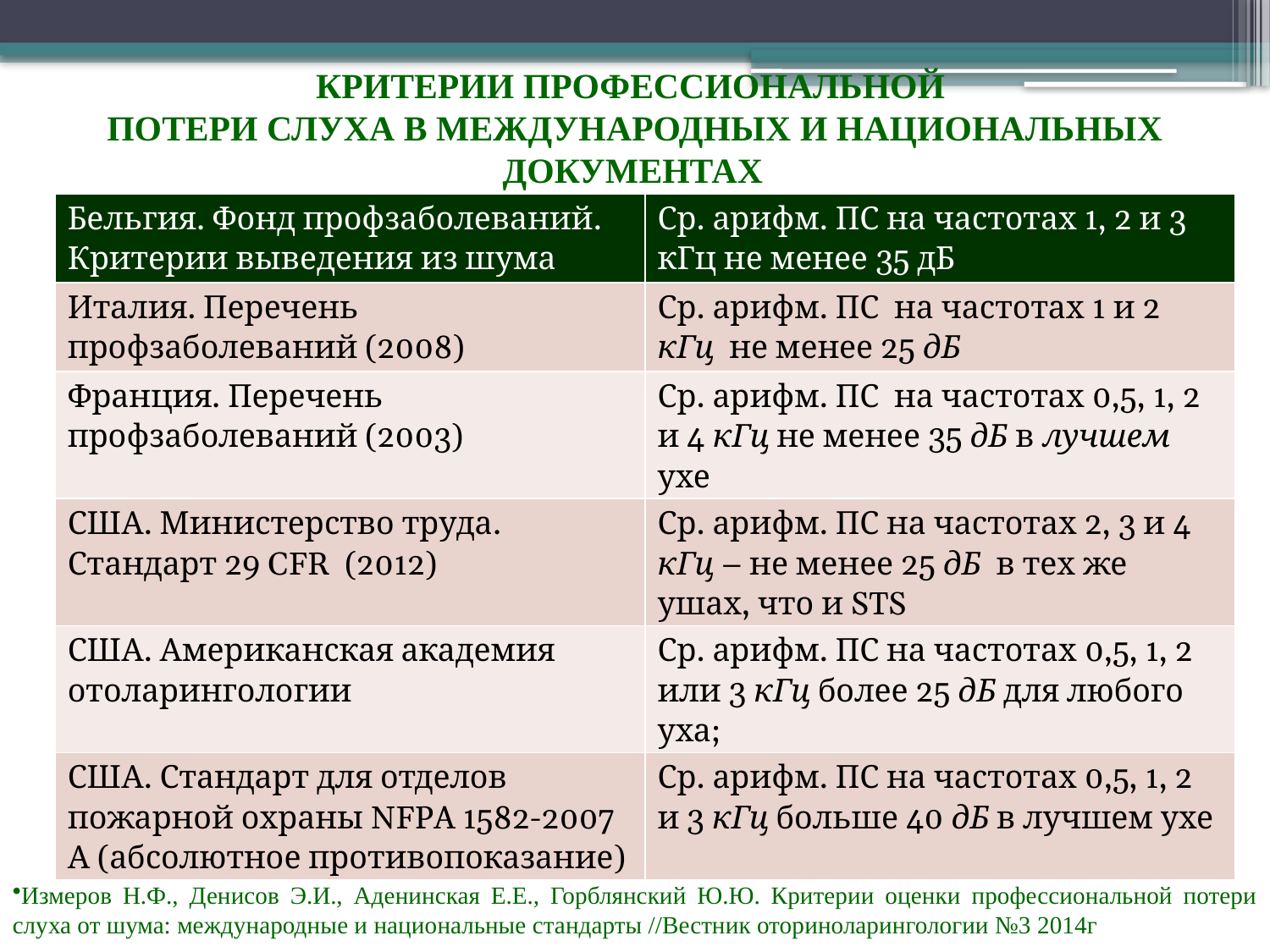

КРИТЕРИИ ПРОФЕССИОНАЛЬНОЙ
ПОТЕРИ СЛУХА В МЕЖДУНАРОДНЫХ И НАЦИОНАЛЬНЫХ ДОКУМЕНТАХ
| Бельгия. Фонд профзаболеваний. Критерии выведения из шума | Ср. арифм. ПС на частотах 1, 2 и 3 кГц не менее 35 дБ |
| --- | --- |
| Италия. Перечень профзаболеваний (2008) | Ср. арифм. ПС на частотах 1 и 2 кГц не менее 25 дБ |
| Франция. Перечень профзаболеваний (2003) | Ср. арифм. ПС на частотах 0,5, 1, 2 и 4 кГц не менее 35 дБ в лучшем ухе |
| США. Министерство труда. Стандарт 29 CFR (2012) | Ср. арифм. ПС на частотах 2, 3 и 4 кГц – не менее 25 дБ в тех же ушах, что и STS |
| США. Американская академия отоларингологии | Ср. арифм. ПС на час­то­тах 0,5, 1, 2 или 3 кГц более 25 дБ для любого уха; |
| США. Стандарт для отделов пожарной охраны NFPA 1582-2007 А (абсолютное противопоказание) | Ср. арифм. ПС на частотах 0,5, 1, 2 и 3 кГц больше 40 дБ в лучшем ухе |
Измеров Н.Ф., Денисов Э.И., Аденинская Е.Е., Горблянский Ю.Ю. Критерии оценки профессиональной потери слуха от шума: международные и национальные стандарты //Вестник оториноларингологии №3 2014г